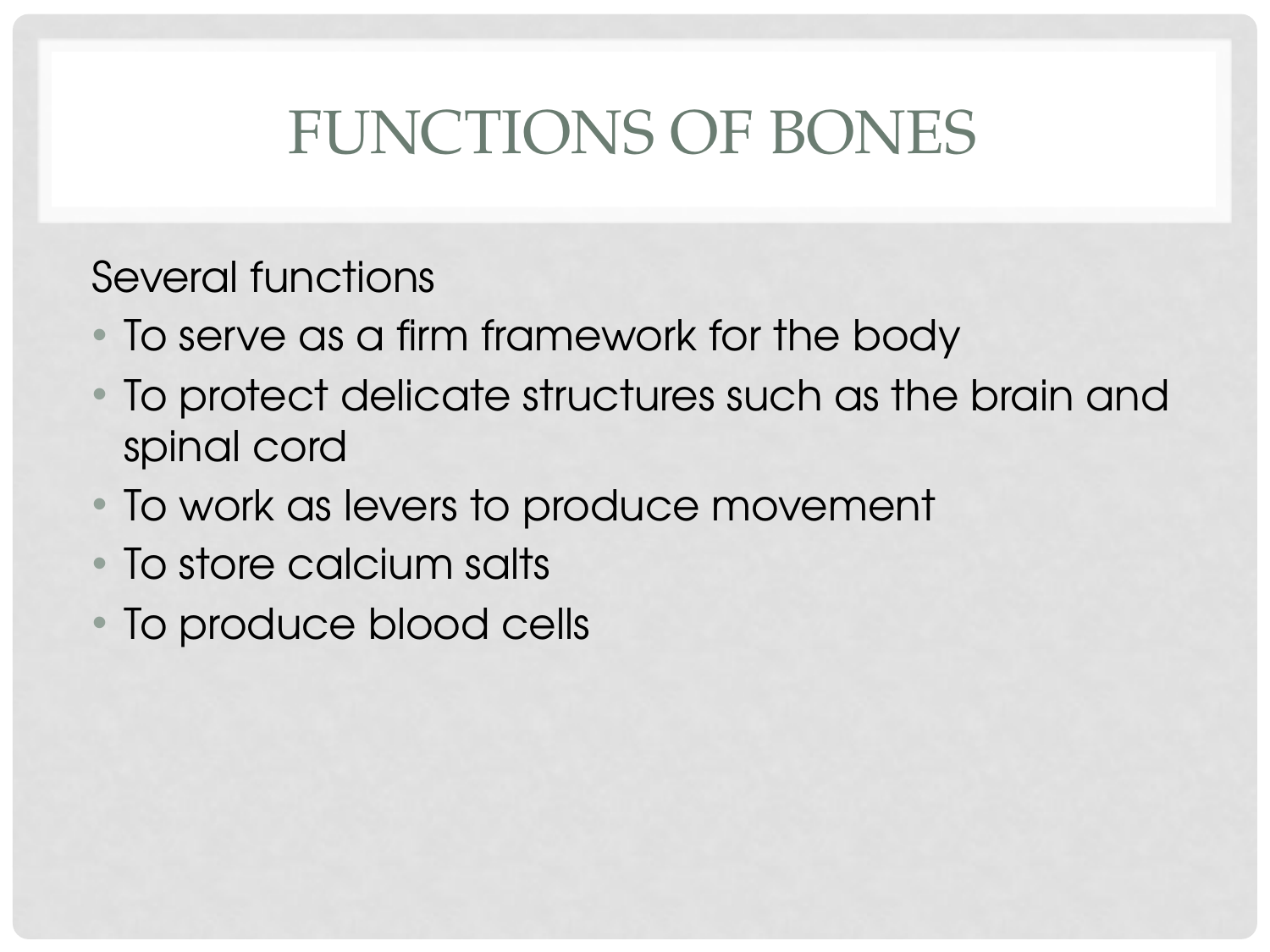

# Functions of bones
Several functions
To serve as a firm framework for the body
To protect delicate structures such as the brain and spinal cord
To work as levers to produce movement
To store calcium salts
To produce blood cells